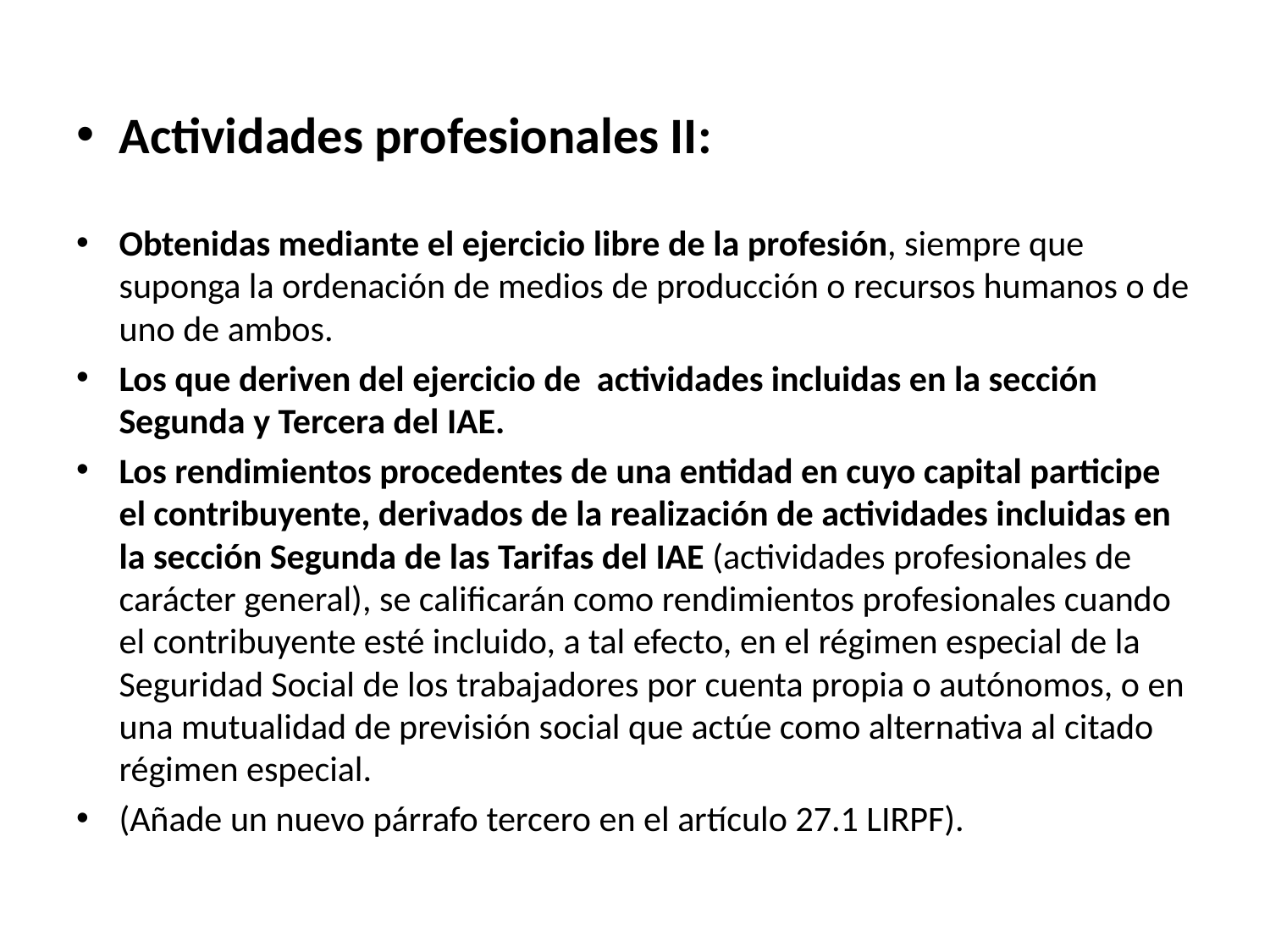

Actividades profesionales II:

Obtenidas mediante el ejercicio libre de la profesión, siempre que suponga la ordenación de medios de producción o recursos humanos o de uno de ambos.
Los que deriven del ejercicio de  actividades incluidas en la sección Segunda y Tercera del IAE.
Los rendimientos procedentes de una entidad en cuyo capital participe el contribuyente, derivados de la realización de actividades incluidas en la sección Segunda de las Tarifas del IAE (actividades profesionales de carácter general), se calificarán como rendimientos profesionales cuando el contribuyente esté incluido, a tal efecto, en el régimen especial de la Seguridad Social de los trabajadores por cuenta propia o autónomos, o en una mutualidad de previsión social que actúe como alter­nativa al citado régimen especial.
(Añade un nuevo párrafo tercero en el artículo 27.1 LIRPF).